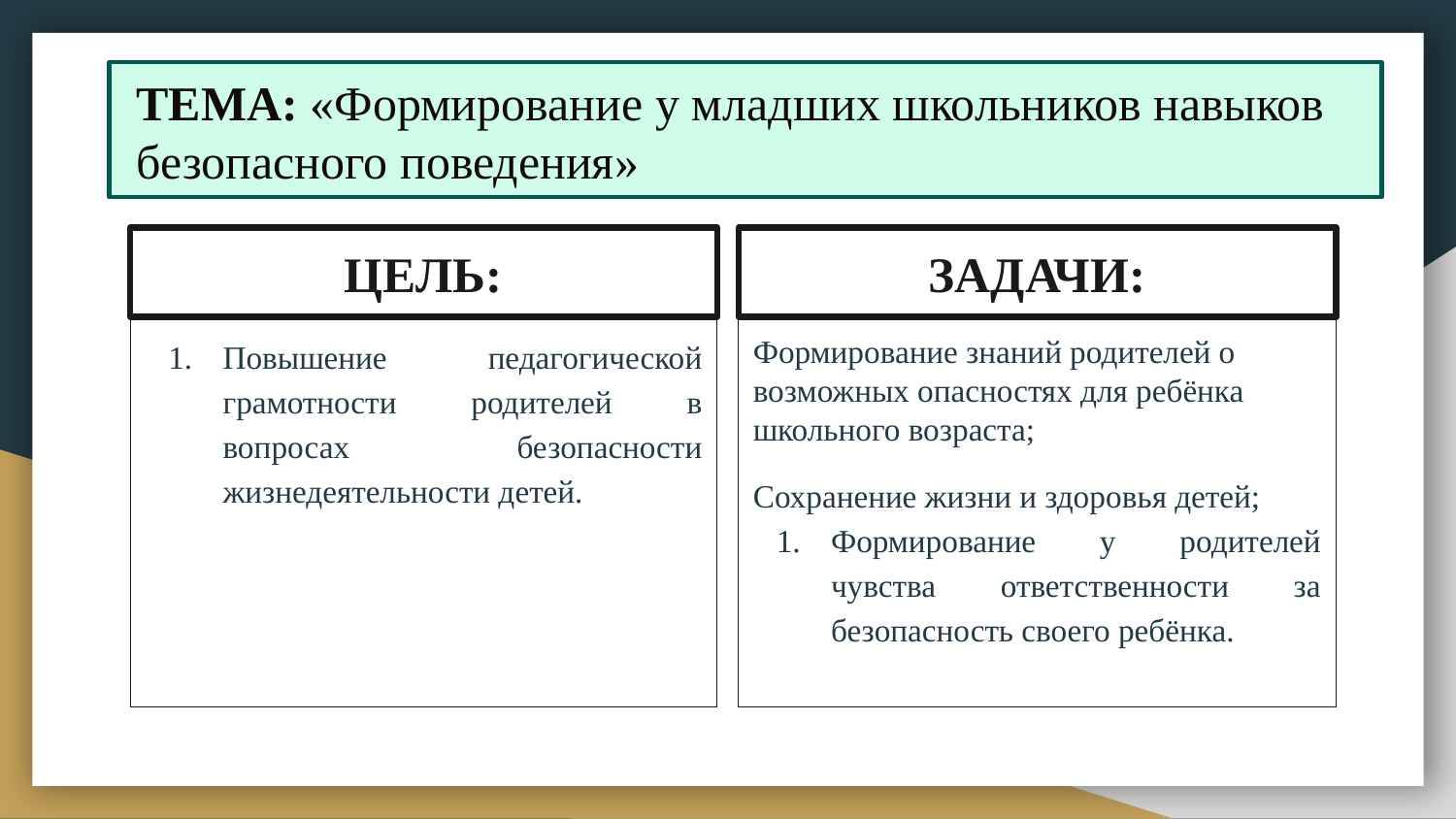

ТЕМА: «Формирование у младших школьников навыков безопасного поведения»
# ЦЕЛЬ:
ЗАДАЧИ:
Повышение педагогической грамотности родителей в вопросах безопасности жизнедеятельности детей.
Формирование знаний родителей о возможных опасностях для ребёнка школьного возраста;
Сохранение жизни и здоровья детей;
Формирование у родителей чувства ответственности за безопасность своего ребёнка.